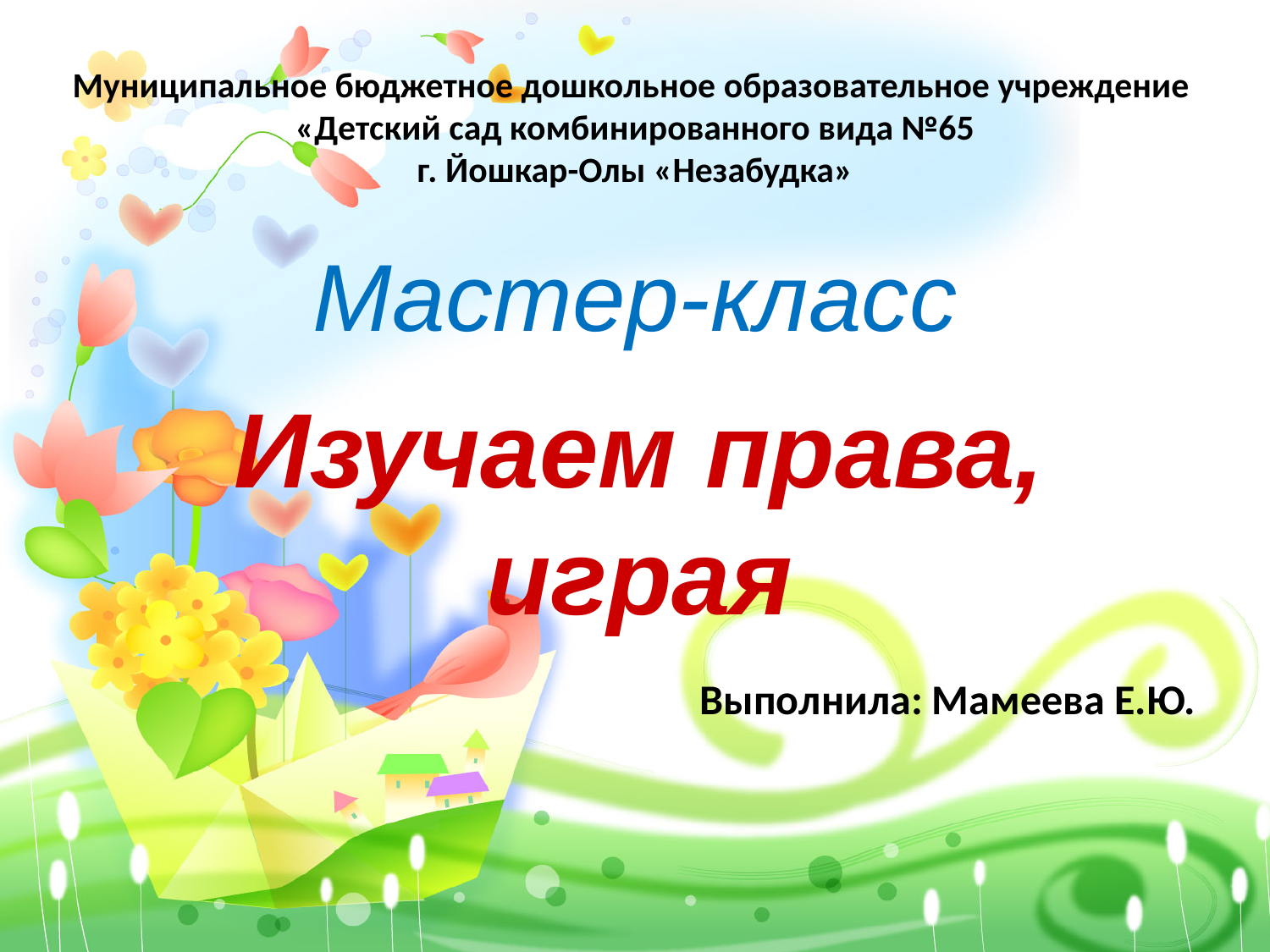

Муниципальное бюджетное дошкольное образовательное учреждение
«Детский сад комбинированного вида №65
г. Йошкар-Олы «Незабудка»
# Мастер-класс
Изучаем права, играя
Выполнила: Мамеева Е.Ю.